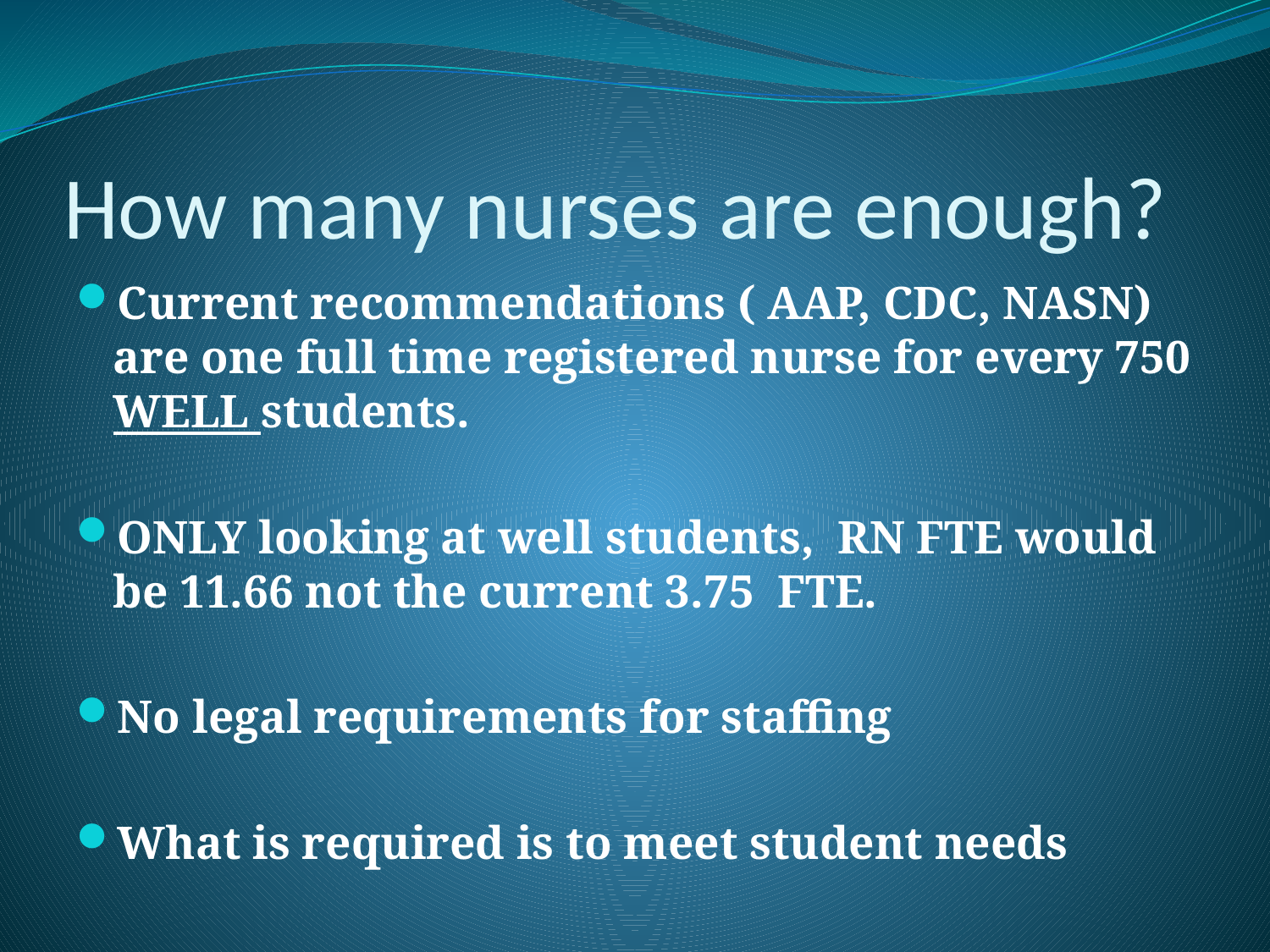

# How many nurses are enough?
Current recommendations ( AAP, CDC, NASN) are one full time registered nurse for every 750 WELL students.

ONLY looking at well students,  RN FTE would be 11.66 not the current 3.75  FTE.

No legal requirements for staffing

What is required is to meet student needs